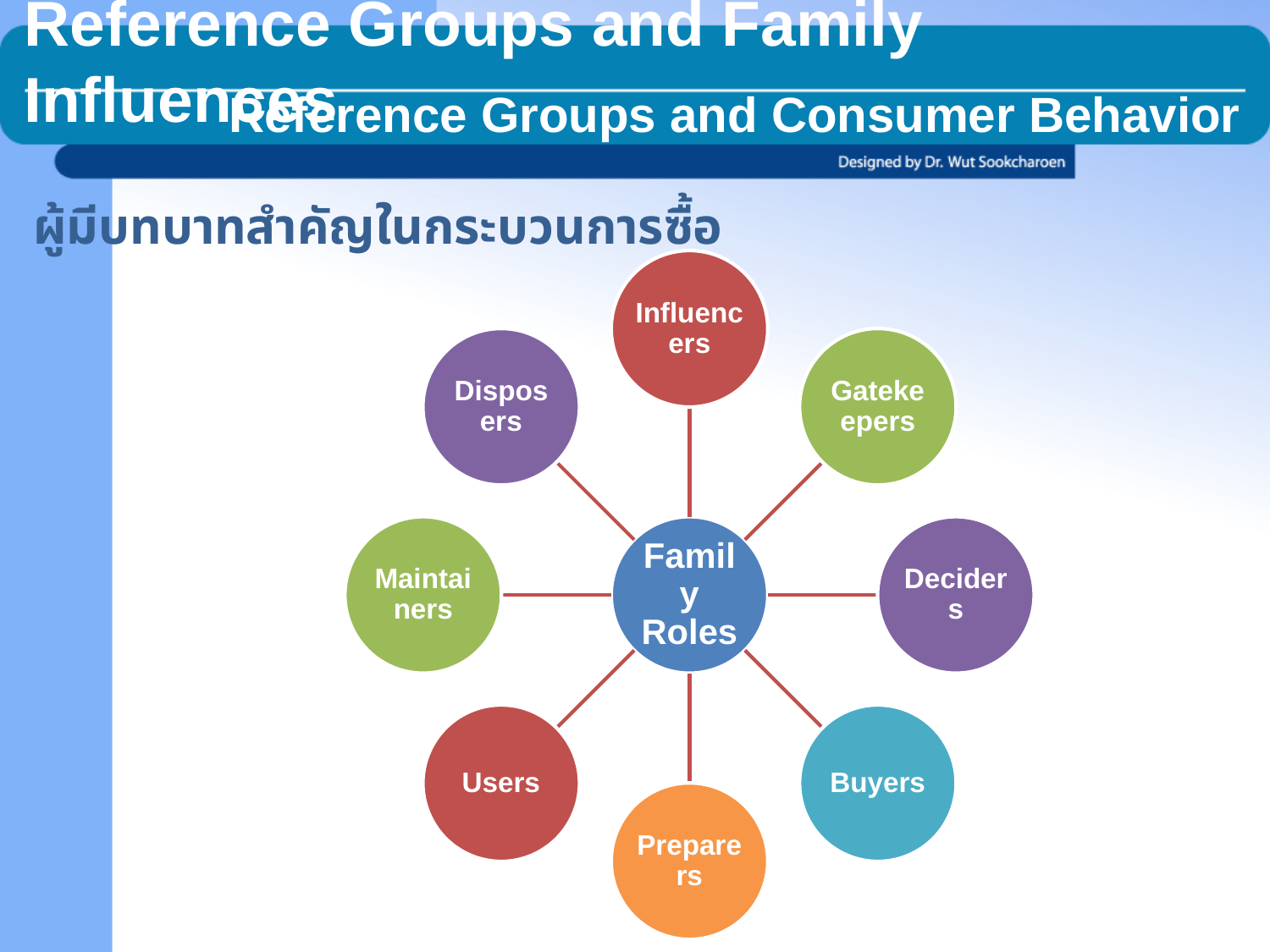

Reference Groups and Family Influences
Reference Groups and Consumer Behavior
ผู้มีบทบาทสำคัญในกระบวนการซื้อ
Family Roles

Influencers

Gatekeepers

Deciders

Buyers

Preparers

Users

Maintainers

Disposers